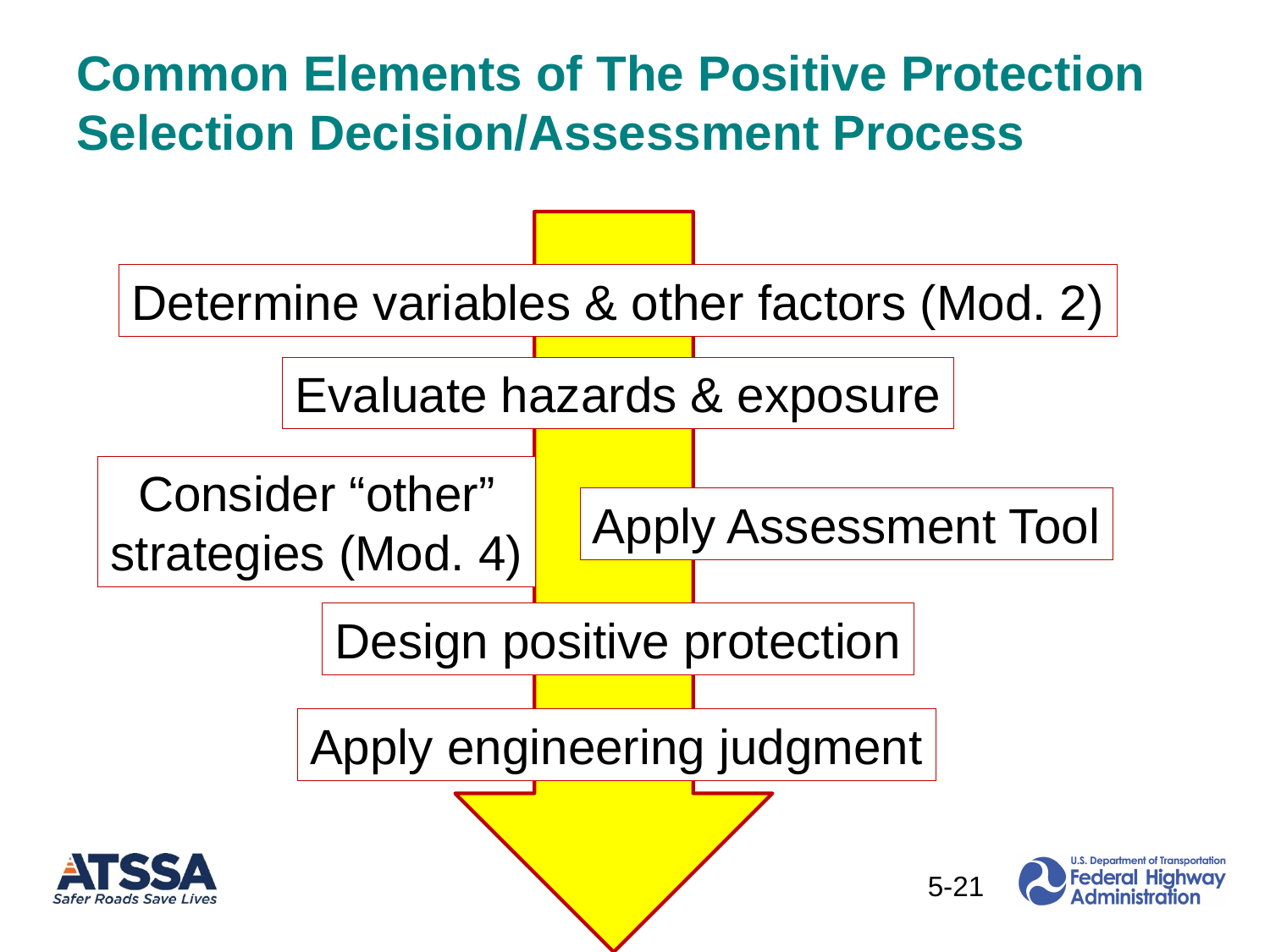

# Common Elements of The Positive Protection Selection Decision/Assessment Process

Determine variables & other factors (Mod. 2)
Evaluate hazards & exposure
Consider “other”
strategies (Mod. 4)
Apply Assessment Tool
Design positive protection
Apply engineering judgment